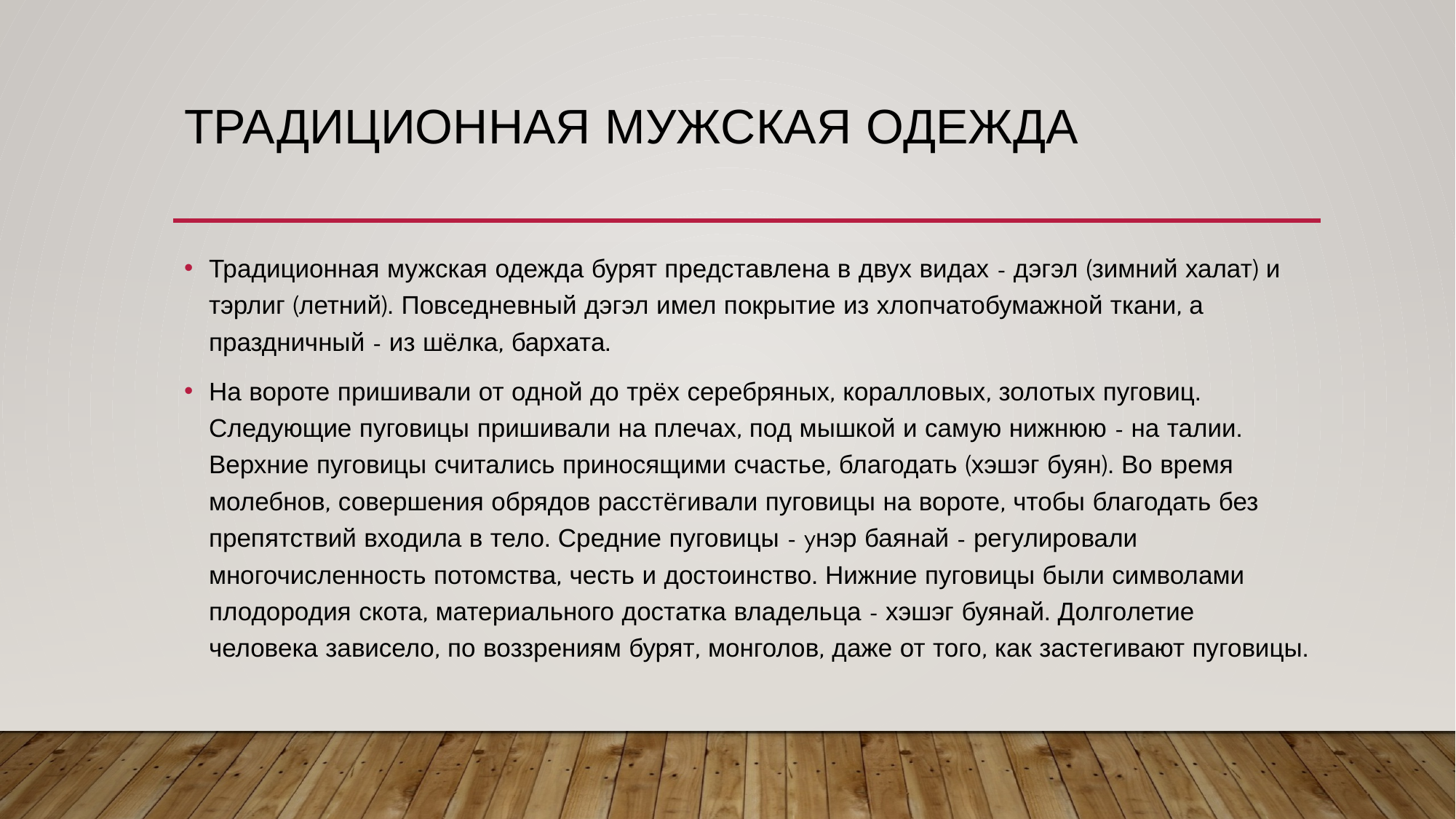

# Традиционная мужская одежда
Традиционная мужская одежда бурят представлена в двух видах - дэгэл (зимний халат) и тэрлиг (летний). Повседневный дэгэл имел покрытие из хлопчатобумажной ткани, а праздничный - из шёлка, бархата.
На вороте пришивали от одной до трёх серебряных, коралловых, золотых пуговиц. Следующие пуговицы пришивали на плечах, под мышкой и самую нижнюю - на талии. Верхние пуговицы считались приносящими счастье, благодать (хэшэг буян). Во время молебнов, совершения обрядов расстёгивали пуговицы на вороте, чтобы благодать без препятствий входила в тело. Средние пуговицы - yнэр баянай - регулировали многочисленность потомства, честь и достоинство. Нижние пуговицы были символами плодородия скота, материального достатка владельца - хэшэг буянай. Долголетие человека зависело, по воззрениям бурят, монголов, даже от того, как застегивают пуговицы.